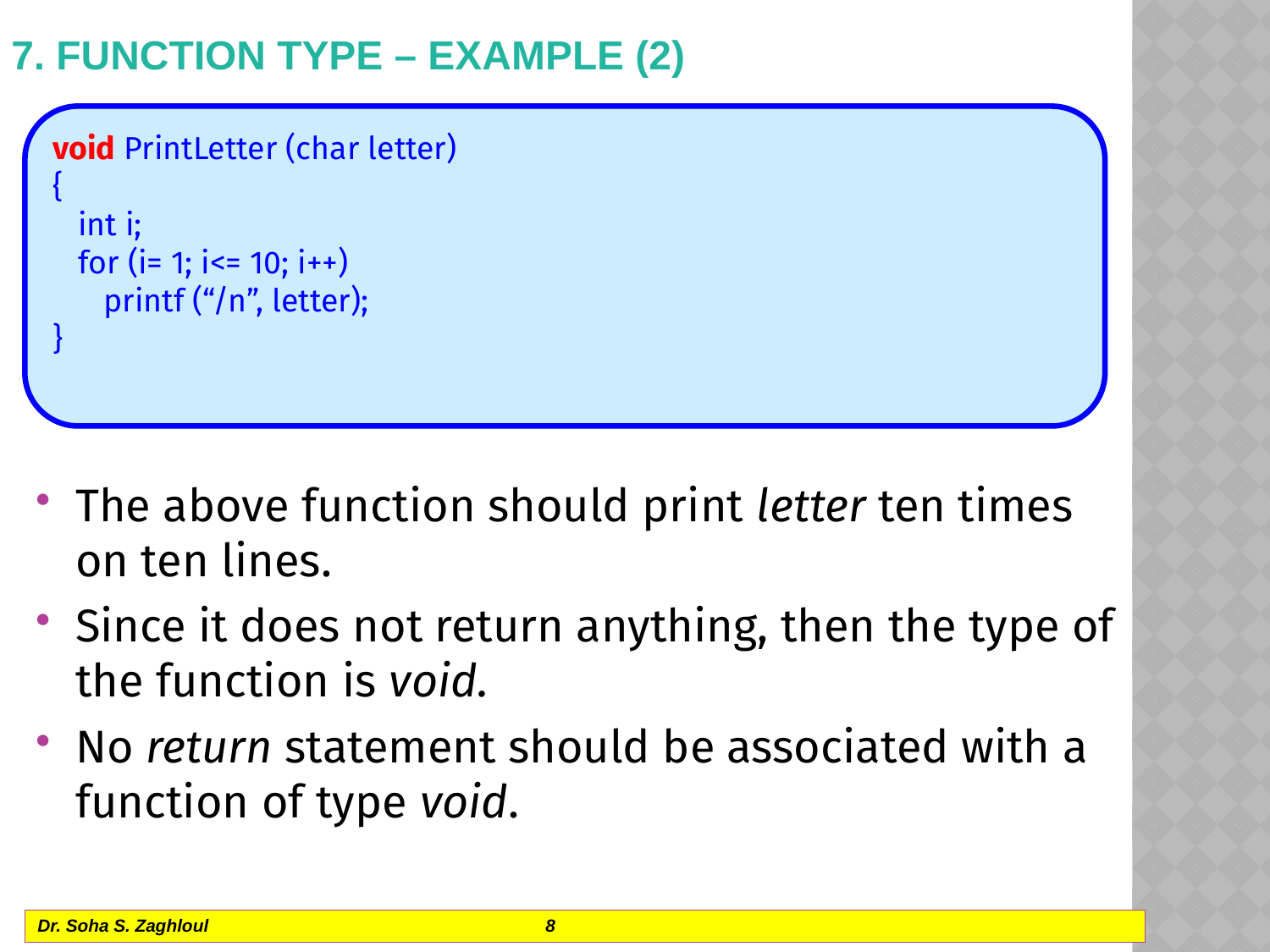

# 7. Function type – example (2)

The above function should print letter ten times on ten lines.
Since it does not return anything, then the type of the function is void.
No return statement should be associated with a function of type void.

void PrintLetter (char letter)
{
   int i;
   for (i= 1; i<= 10; i++)
      printf (“/n”, letter);
}
Dr. Soha S. Zaghloul			8